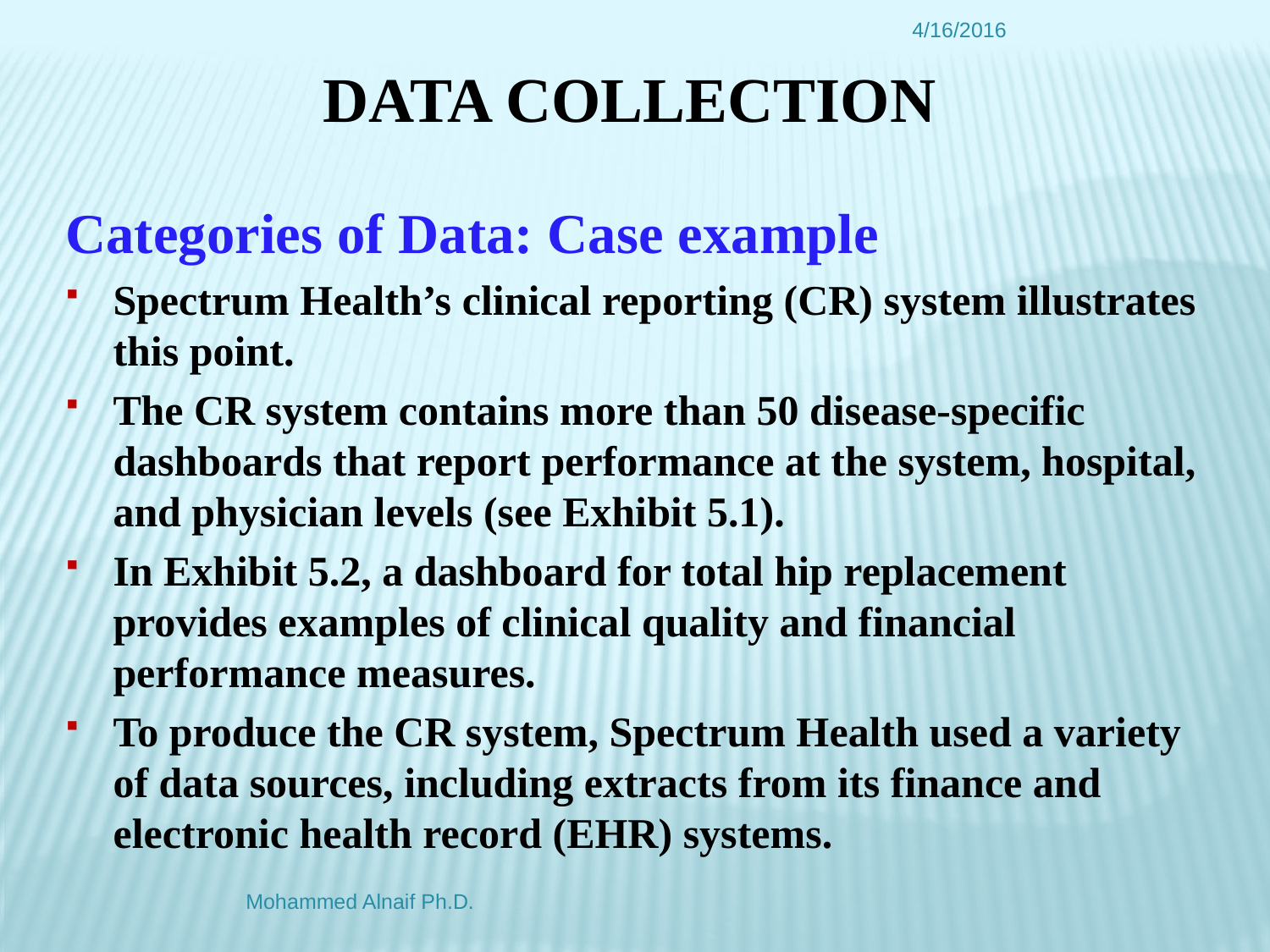

4/16/2016
# Data Collection
Categories of Data: Case example
Spectrum Health’s clinical reporting (CR) system illustrates this point.
The CR system contains more than 50 disease-specific dashboards that report performance at the system, hospital, and physician levels (see Exhibit 5.1).
In Exhibit 5.2, a dashboard for total hip replacement provides examples of clinical quality and financial performance measures.
To produce the CR system, Spectrum Health used a variety of data sources, including extracts from its finance and electronic health record (EHR) systems.
Mohammed Alnaif Ph.D.
4